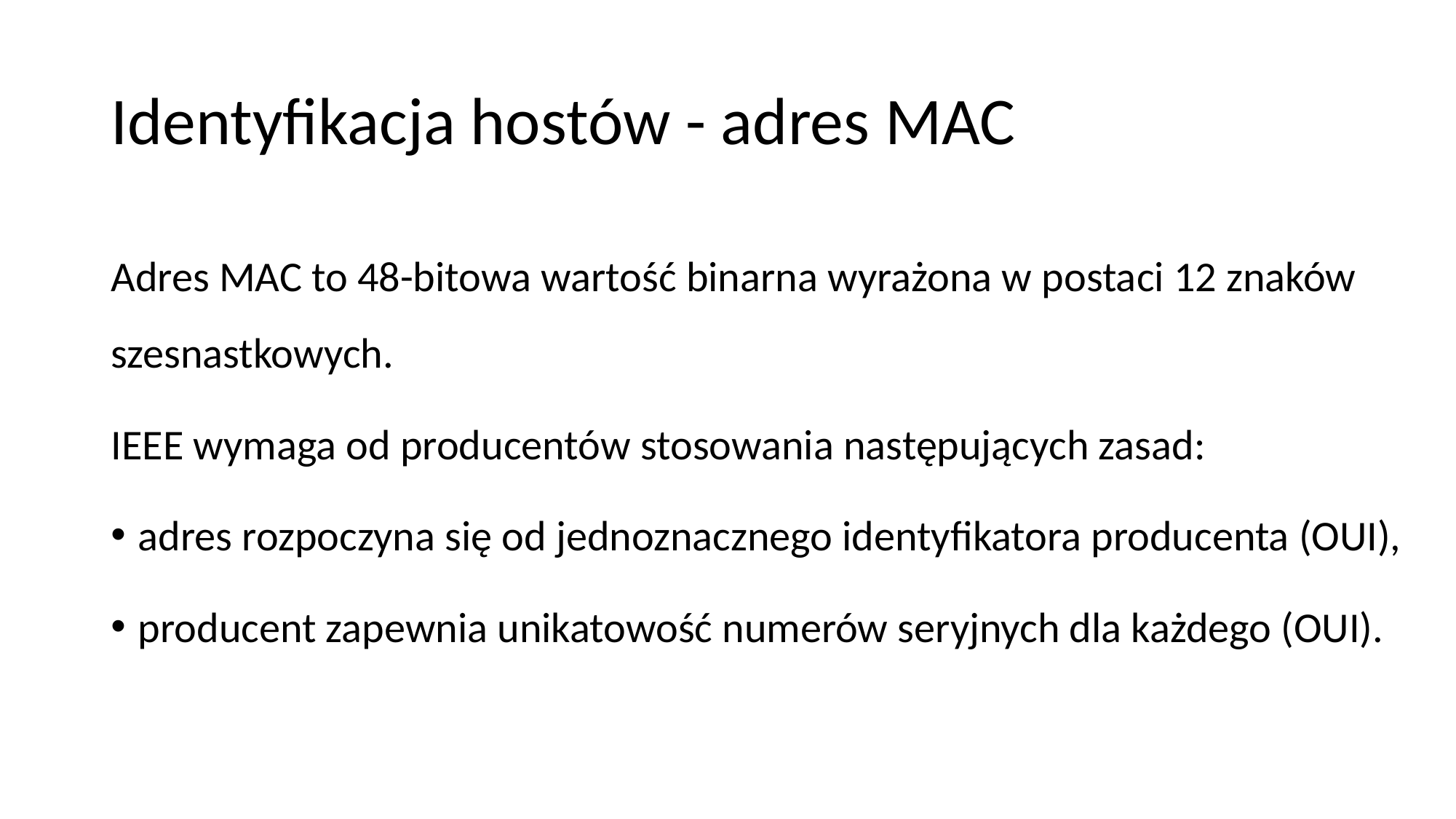

# Identyfikacja hostów - adres MAC
Adres MAC to 48-bitowa wartość binarna wyrażona w postaci 12 znaków szesnastkowych.
IEEE wymaga od producentów stosowania następujących zasad:
adres rozpoczyna się od jednoznacznego identyfikatora producenta (OUI),
producent zapewnia unikatowość numerów seryjnych dla każdego (OUI).